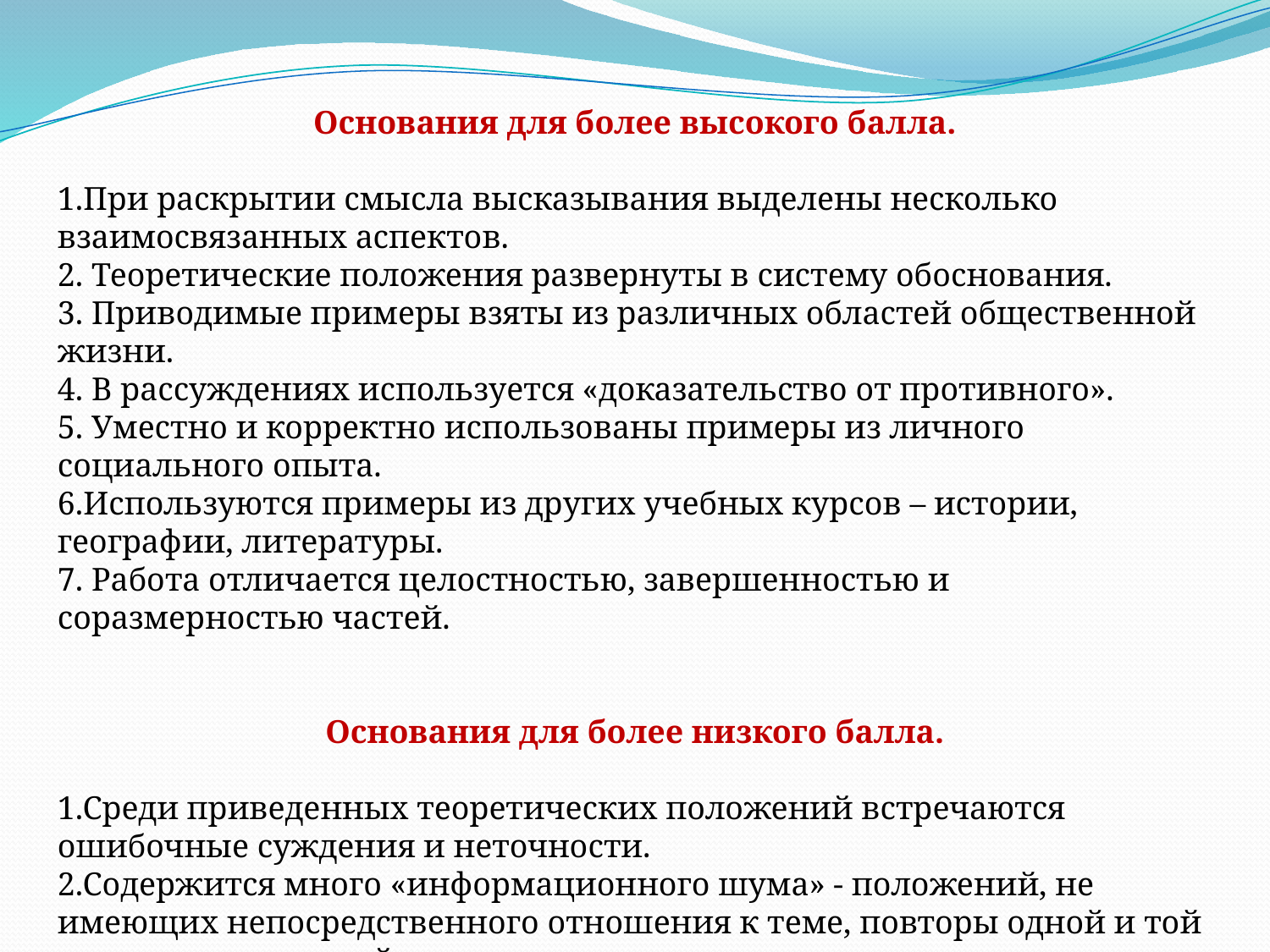

Основания для более высокого балла.

1.При раскрытии смысла высказывания выделены несколько взаимосвязанных аспектов.
2. Теоретические положения развернуты в систему обоснования.
3. Приводимые примеры взяты из различных областей общественной жизни.
4. В рассуждениях используется «доказательство от противного».
5. Уместно и корректно использованы примеры из личного социального опыта.
6.Используются примеры из других учебных курсов – истории, географии, литературы.
7. Работа отличается целостностью, завершенностью и соразмерностью частей.

Основания для более низкого балла.

1.Среди приведенных теоретических положений встречаются ошибочные суждения и неточности.
2.Содержится много «информационного шума» - положений, не имеющих непосредственного отношения к теме, повторы одной и той же мысли, поданной в другом словесном выражении.
3.Используемые примеры слабо связаны с теоретическим обоснованием.